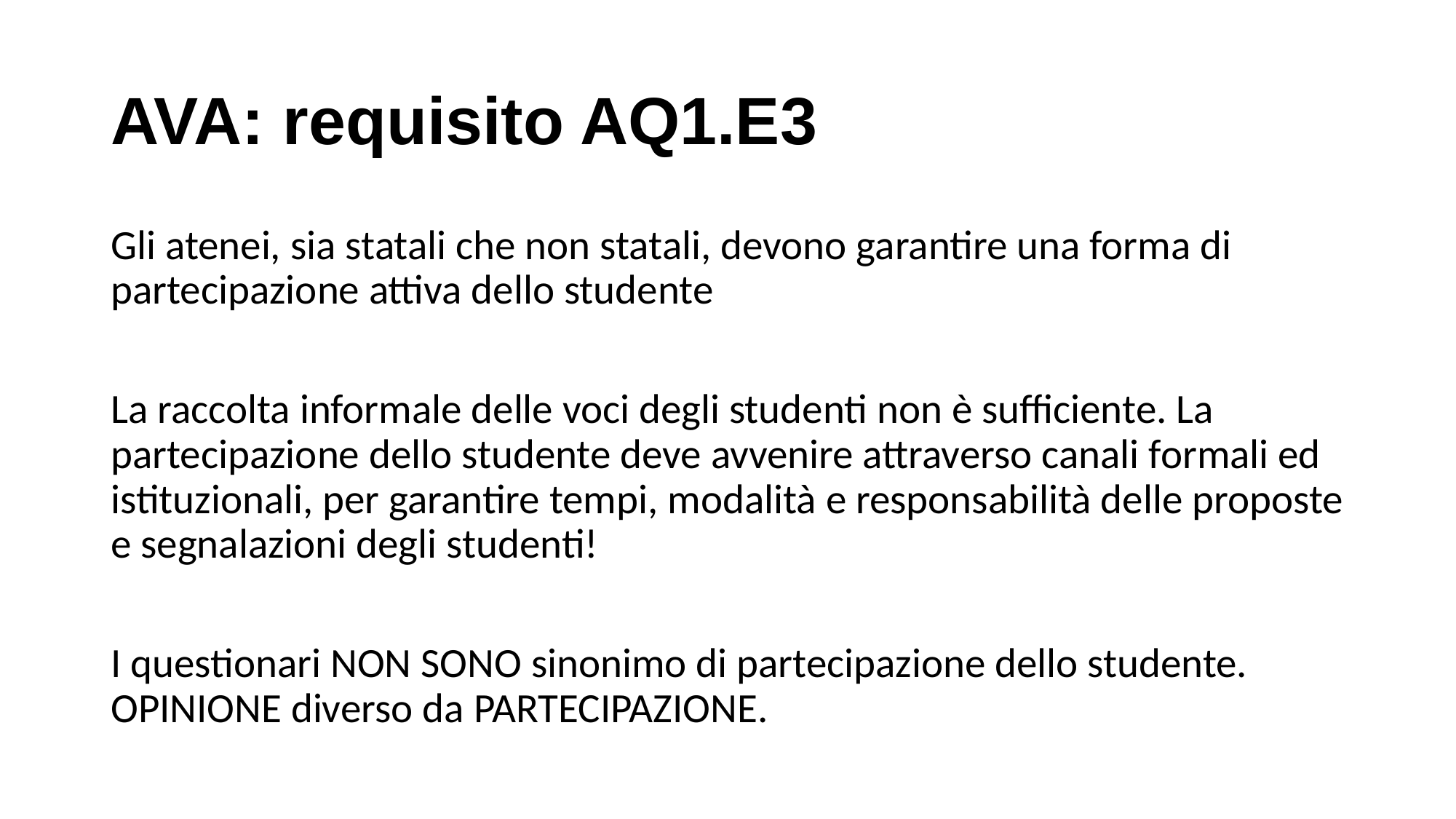

# AVA: requisito AQ1.E3
Gli atenei, sia statali che non statali, devono garantire una forma di partecipazione attiva dello studente

La raccolta informale delle voci degli studenti non è sufficiente. La partecipazione dello studente deve avvenire attraverso canali formali ed istituzionali, per garantire tempi, modalità e responsabilità delle proposte e segnalazioni degli studenti!

I questionari NON SONO sinonimo di partecipazione dello studente. OPINIONE diverso da PARTECIPAZIONE.